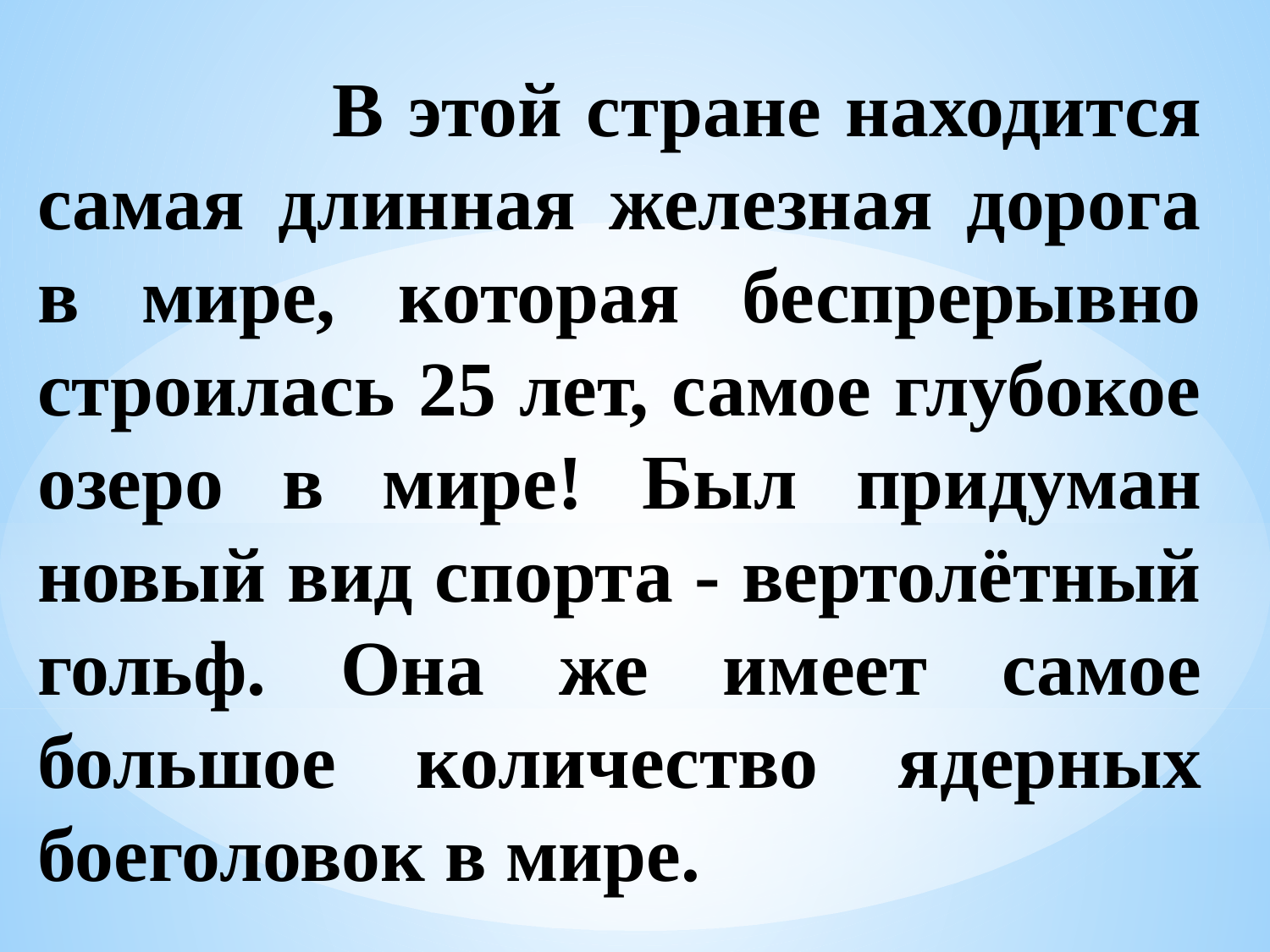

В этой стране находится самая длинная железная дорога в мире, которая беспрерывно строилась 25 лет, самое глубокое озеро в мире! Был придуман новый вид спорта - вертолётный гольф. Она же имеет самое большое количество ядерных боеголовок в мире.